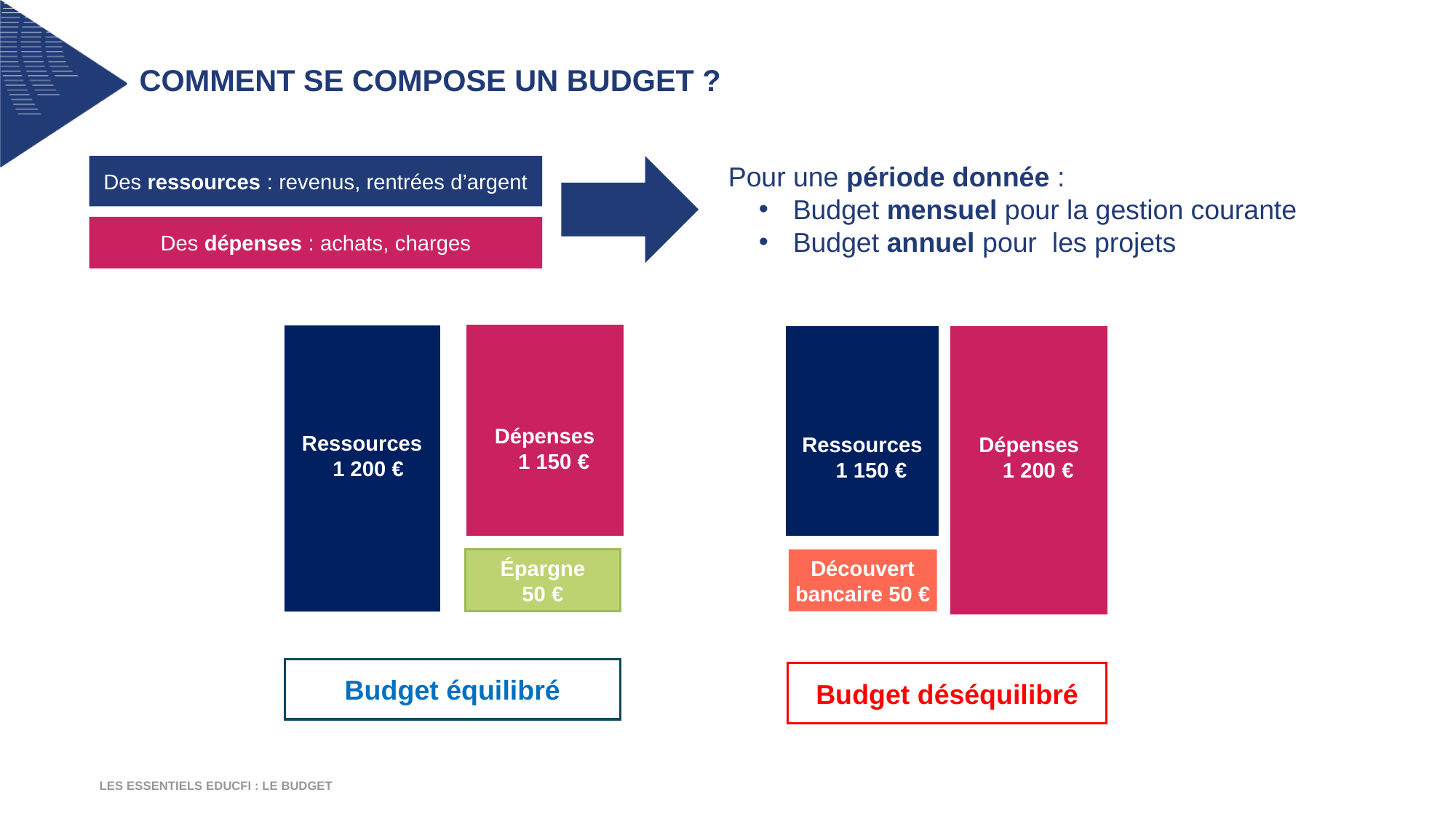

# COMMENT SE COMPOSE UN BUDGET ?
Pour une période donnée :
Budget mensuel pour la gestion courante
Budget annuel pour  les projets
Des ressources : revenus, rentrées d’argent

Des dépenses : achats, charges

Dépenses
   1 150 €

Ressources
  1 200 €

Ressources
   1 150 €

Dépenses
   1 200 €
Épargne
50 €
Découvert bancaire 50 €
Budget équilibré
Budget déséquilibré
Les essentiels EDUCFI : Le budget